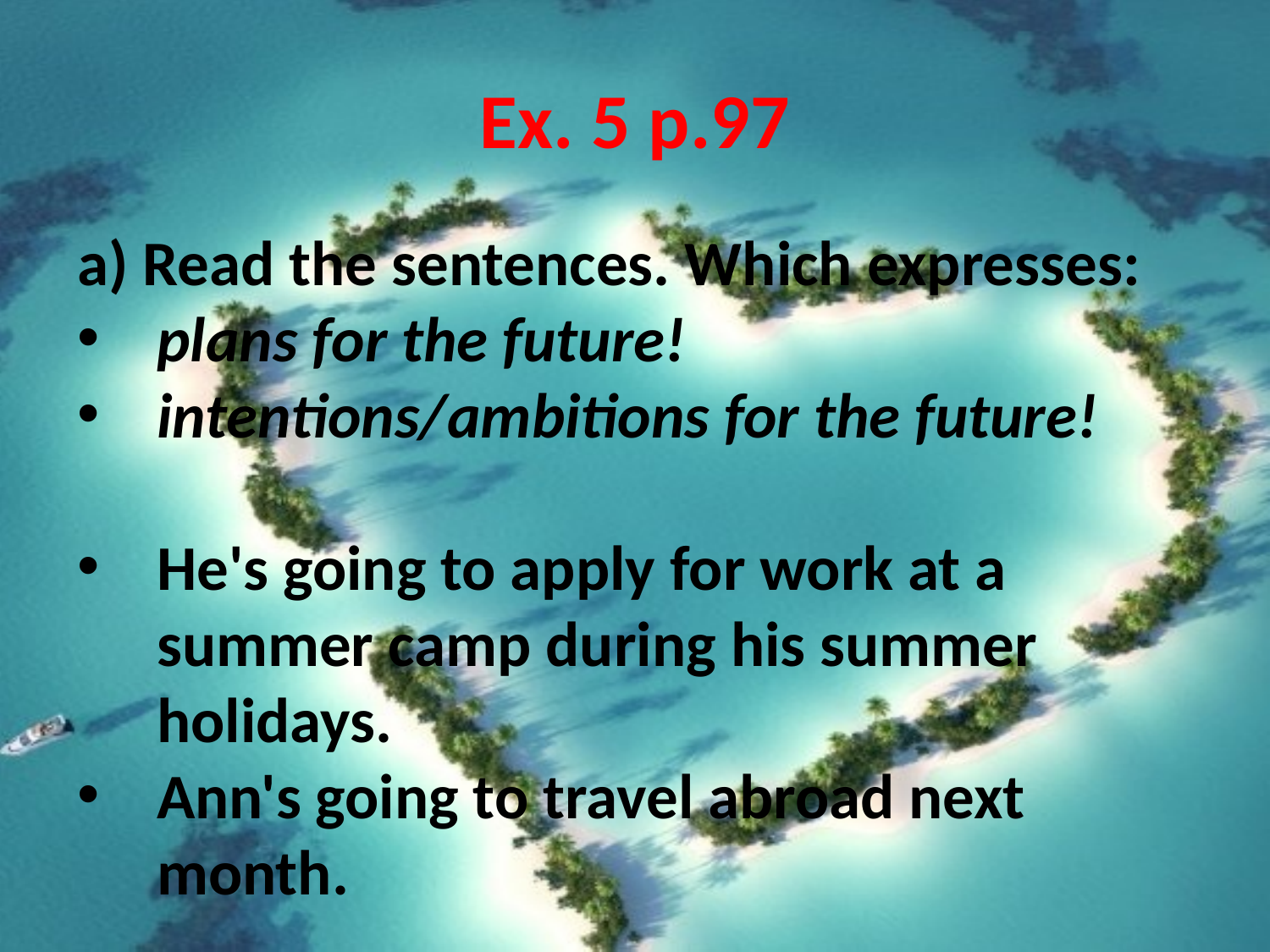

# Ex. 5 p.97
a) Read the sentences. Which expresses:
plans for the future!
intentions/ambitions for the future!

He's going to apply for work at a summer camp during his summer holidays.
Ann's going to travel abroad next month.